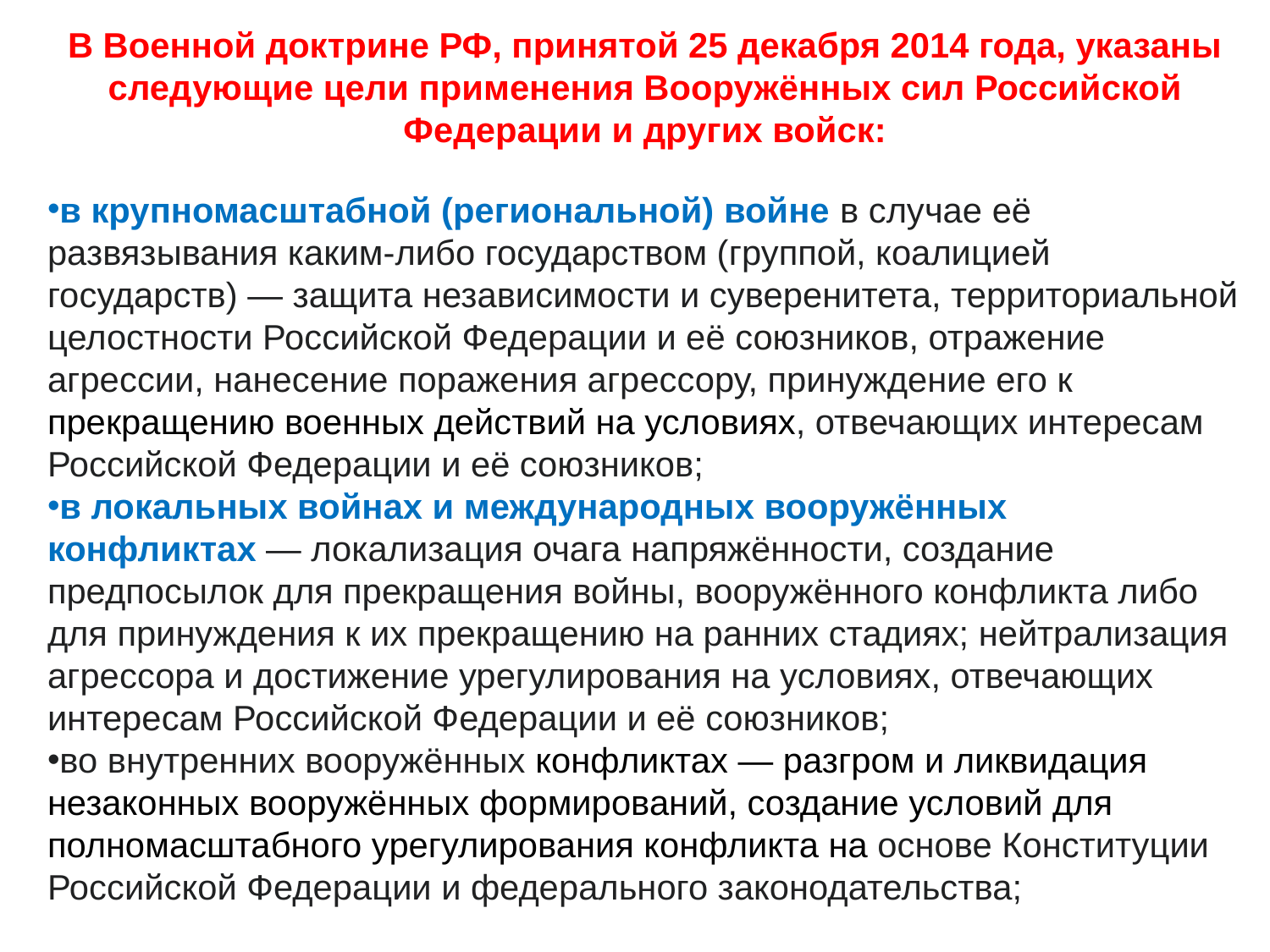

В Военной доктрине РФ, принятой 25 декабря 2014 года, указаны следующие цели применения Вооружённых сил Российской Федерации и других войск:

в крупномасштабной (региональной) войне в случае её развязывания каким-либо государством (группой, коалицией государств) — защита независимости и суверенитета, территориальной целостности Российской Федерации и её союзников, отражение агрессии, нанесение поражения агрессору, принуждение его к прекращению военных действий на условиях, отвечающих интересам Российской Федерации и её союзников;
в локальных войнах и международных вооружённых конфликтах — локализация очага напряжённости, создание предпосылок для прекращения войны, вооружённого конфликта либо для принуждения к их прекращению на ранних стадиях; нейтрализация агрессора и достижение урегулирования на условиях, отвечающих интересам Российской Федерации и её союзников;
во внутренних вооружённых конфликтах — разгром и ликвидация незаконных вооружённых формирований, создание условий для полномасштабного урегулирования конфликта на основе Конституции Российской Федерации и федерального законодательства;